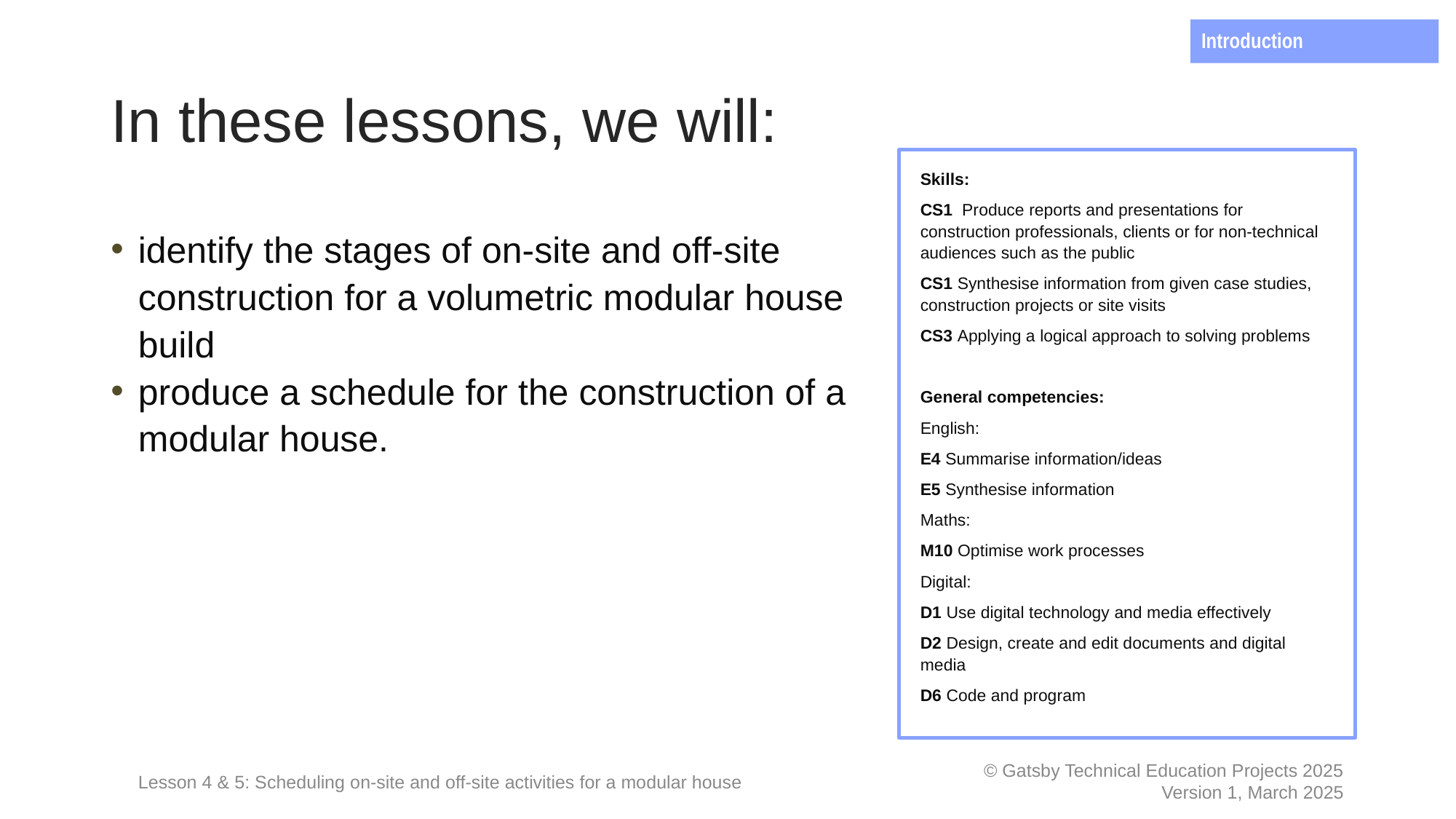

Introduction
# In these lessons, we will:
Skills:
CS1  Produce reports and presentations for construction professionals, clients or for non-technical audiences such as the public
CS1 Synthesise information from given case studies, construction projects or site visits
CS3 Applying a logical approach to solving problems

General competencies:
English:
E4 Summarise information/ideas
E5 Synthesise information
Maths:
M10 Optimise work processes
Digital:
D1 Use digital technology and media effectively
D2 Design, create and edit documents and digital media
D6 Code and program
identify the stages of on-site and off-site construction for a volumetric modular house build
produce a schedule for the construction of a modular house.

Lesson 4 & 5: Scheduling on-site and off-site activities for a modular house